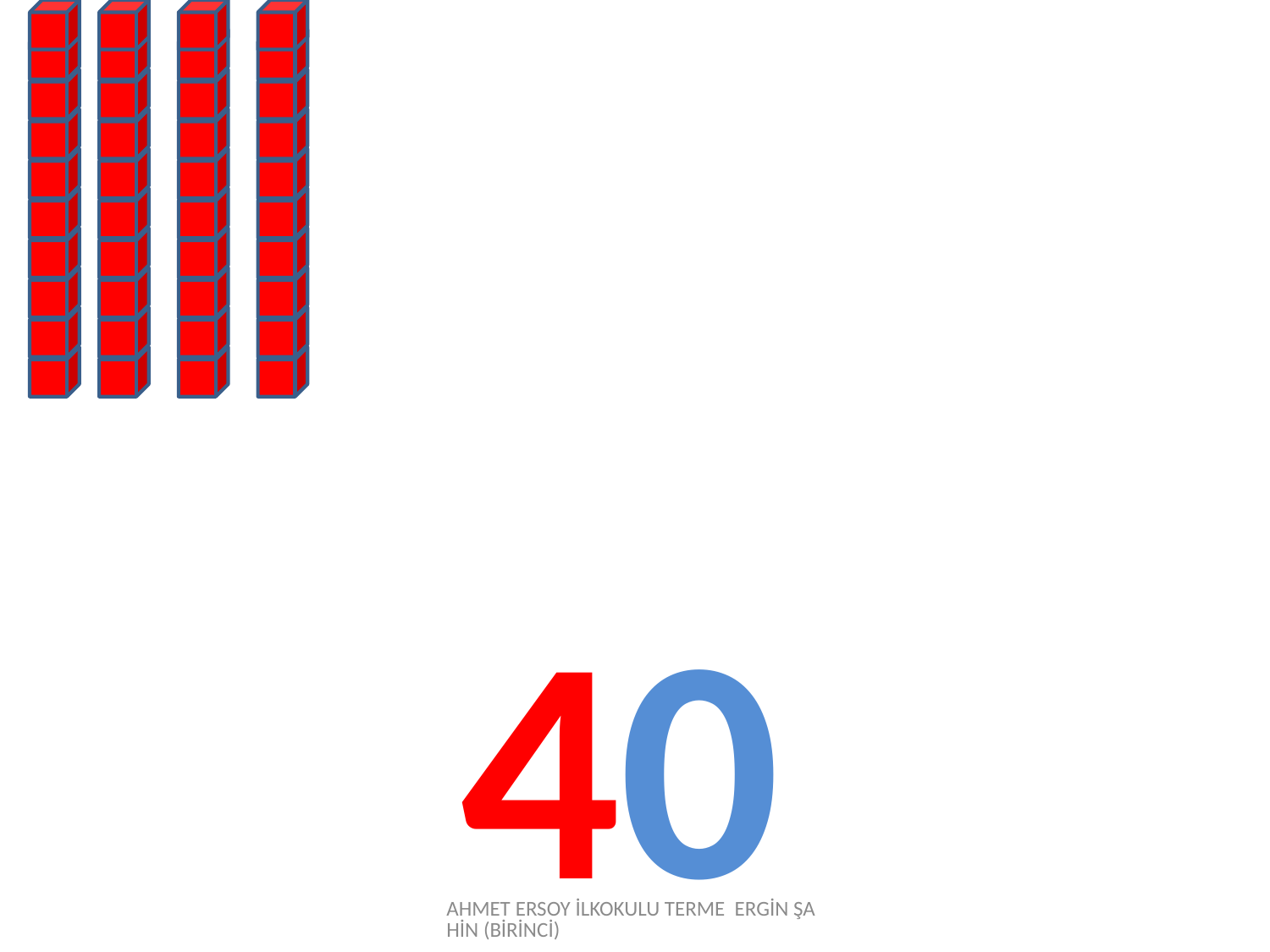

0
4
AHMET ERSOY İLKOKULU TERME  ERGİN ŞAHİN (BİRİNCİ)